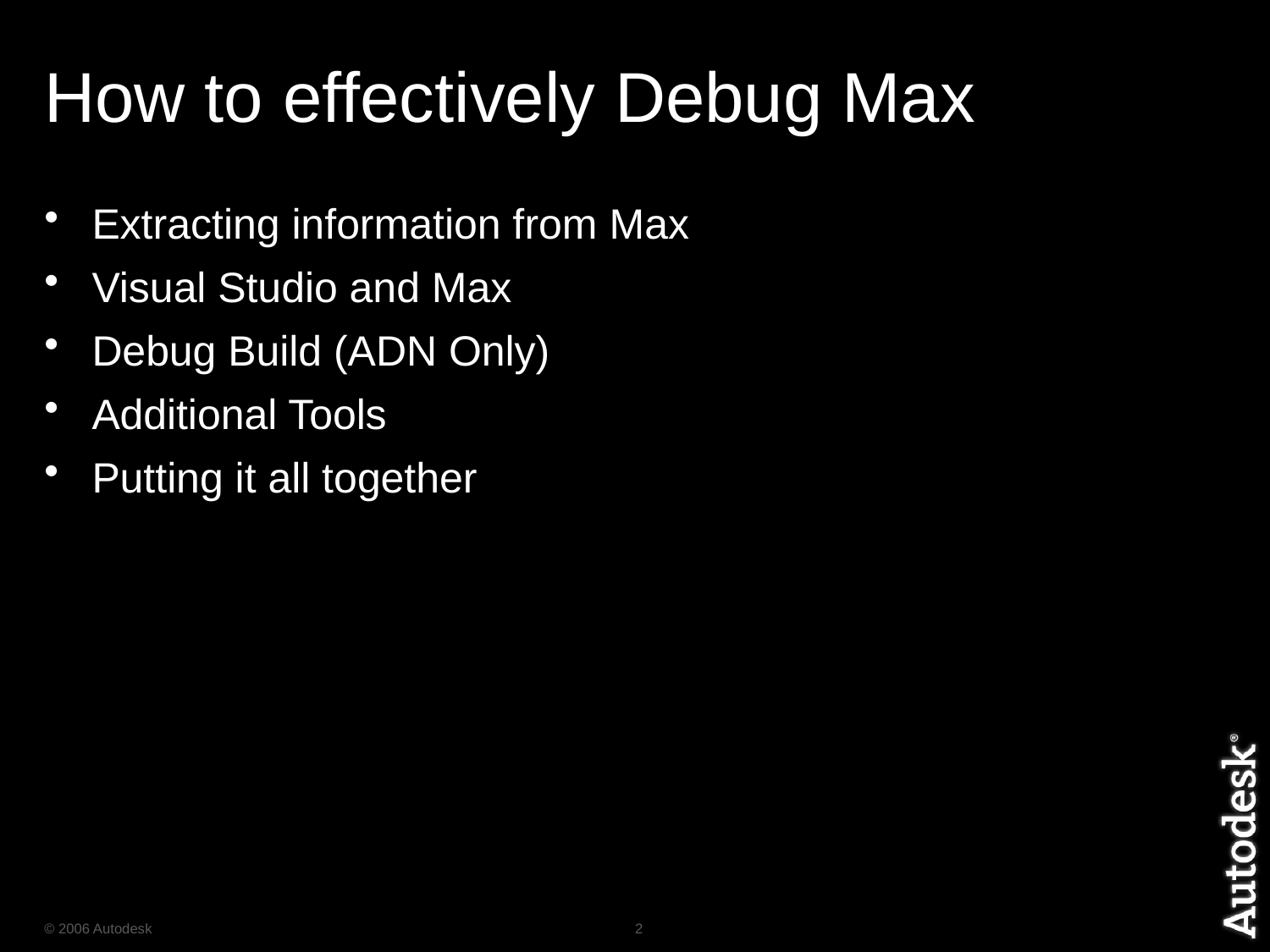

# How to effectively Debug Max
Extracting information from Max
Visual Studio and Max
Debug Build (ADN Only)
Additional Tools
Putting it all together